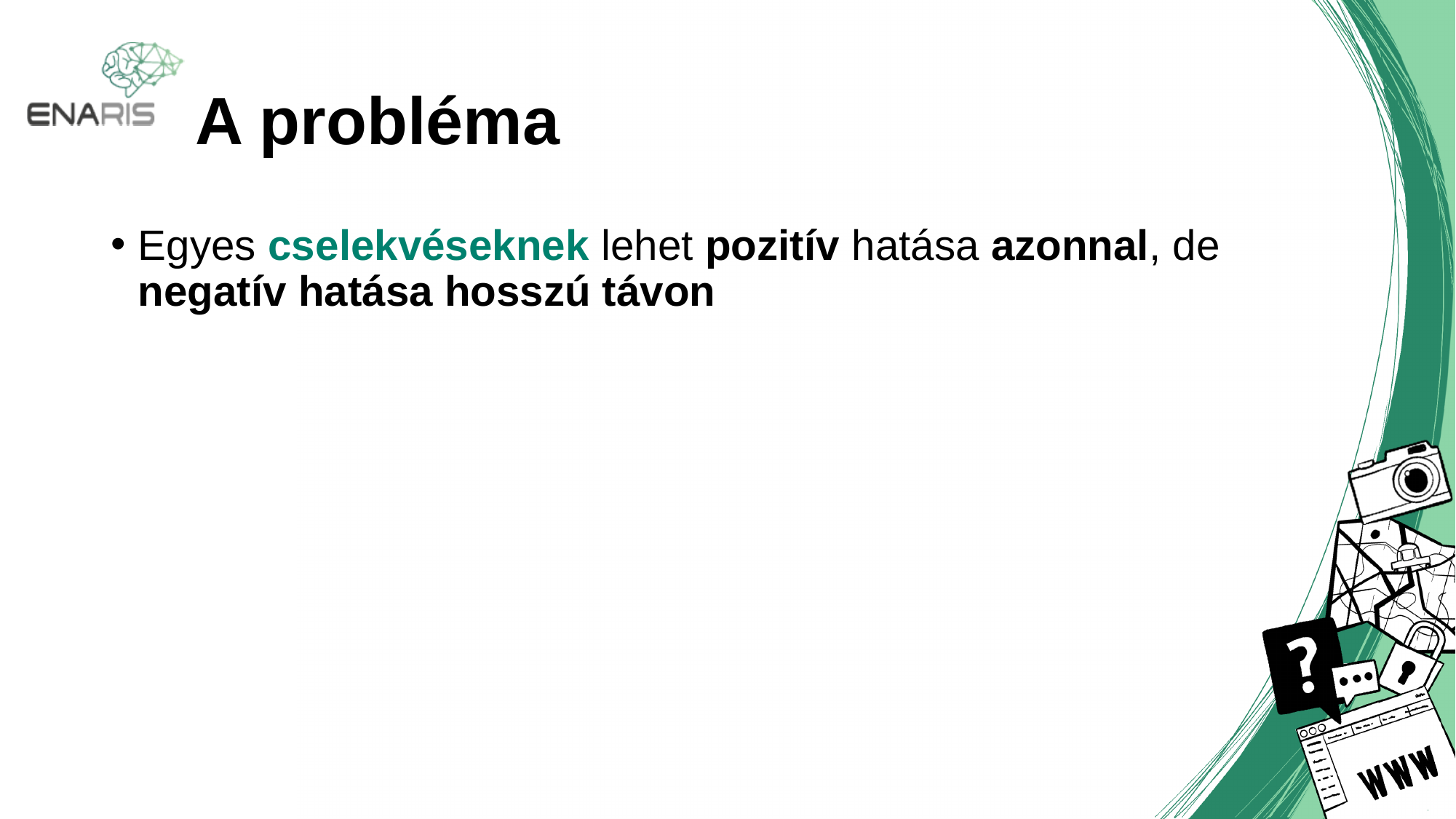

# A probléma
Egyes cselekvéseknek lehet pozitív hatása azonnal, de negatív hatása hosszú távon